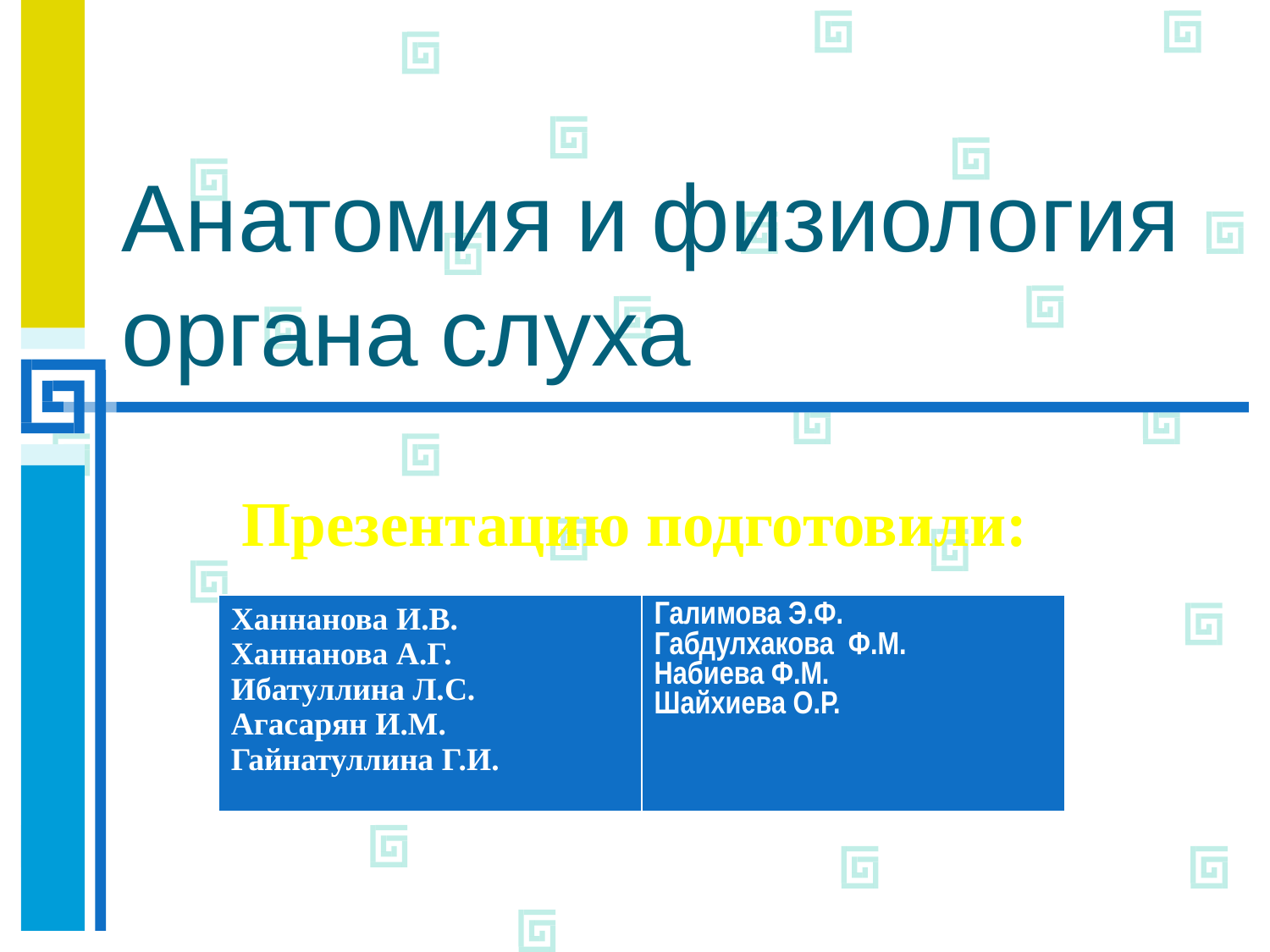

# Анатомия и физиология органа слуха
Презентацию подготовили:

| Ханнанова И.В. Ханнанова А.Г. Ибатуллина Л.С. Агасарян И.М. Гайнатуллина Г.И. | Галимова Э.Ф. Габдулхакова Ф.М. Набиева Ф.М. Шайхиева О.Р. |
| --- | --- |